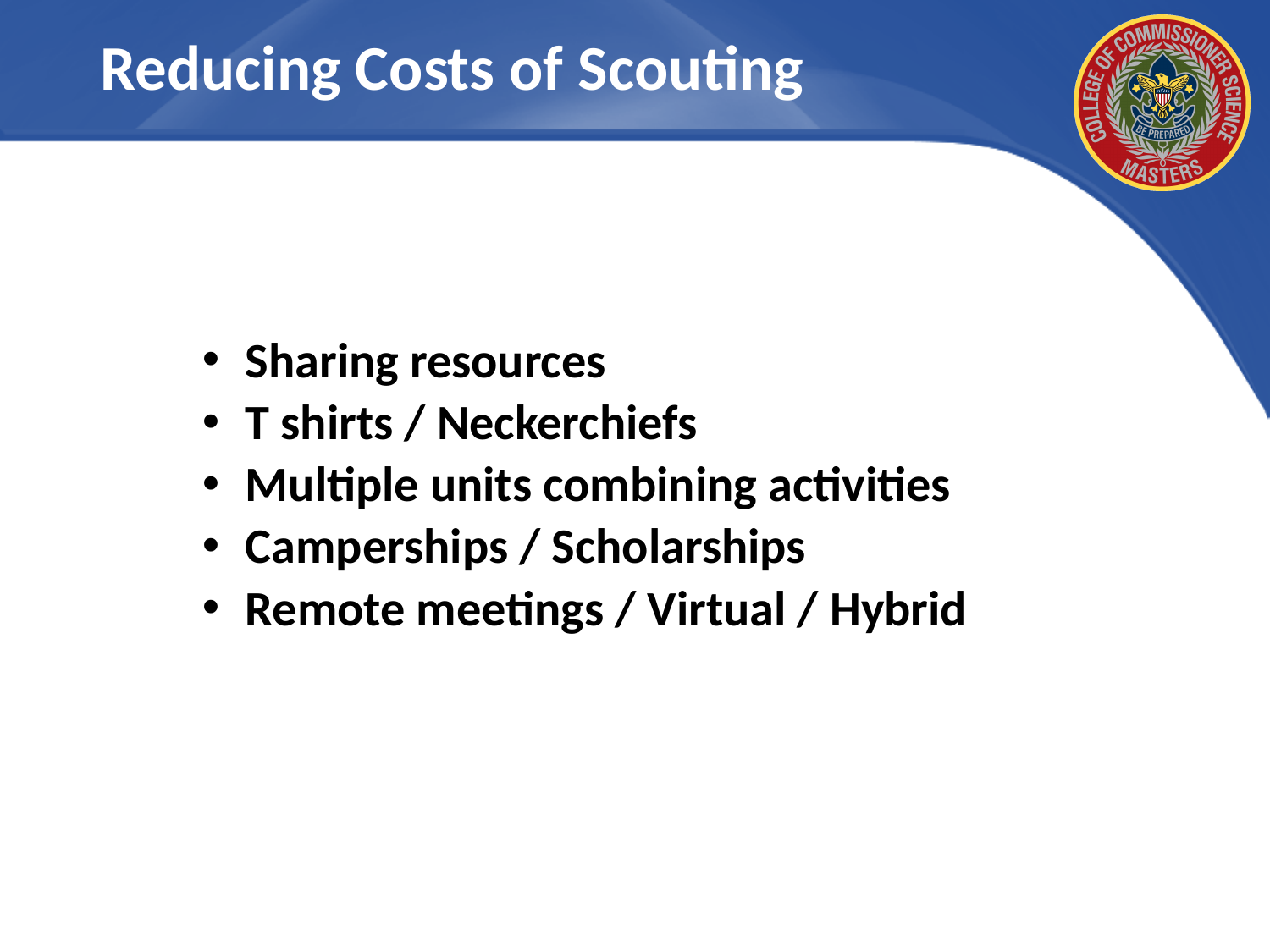

# Reducing Costs of Scouting

 Sharing resources
 T shirts / Neckerchiefs
 Multiple units combining activities
 Camperships / Scholarships
 Remote meetings / Virtual / Hybrid